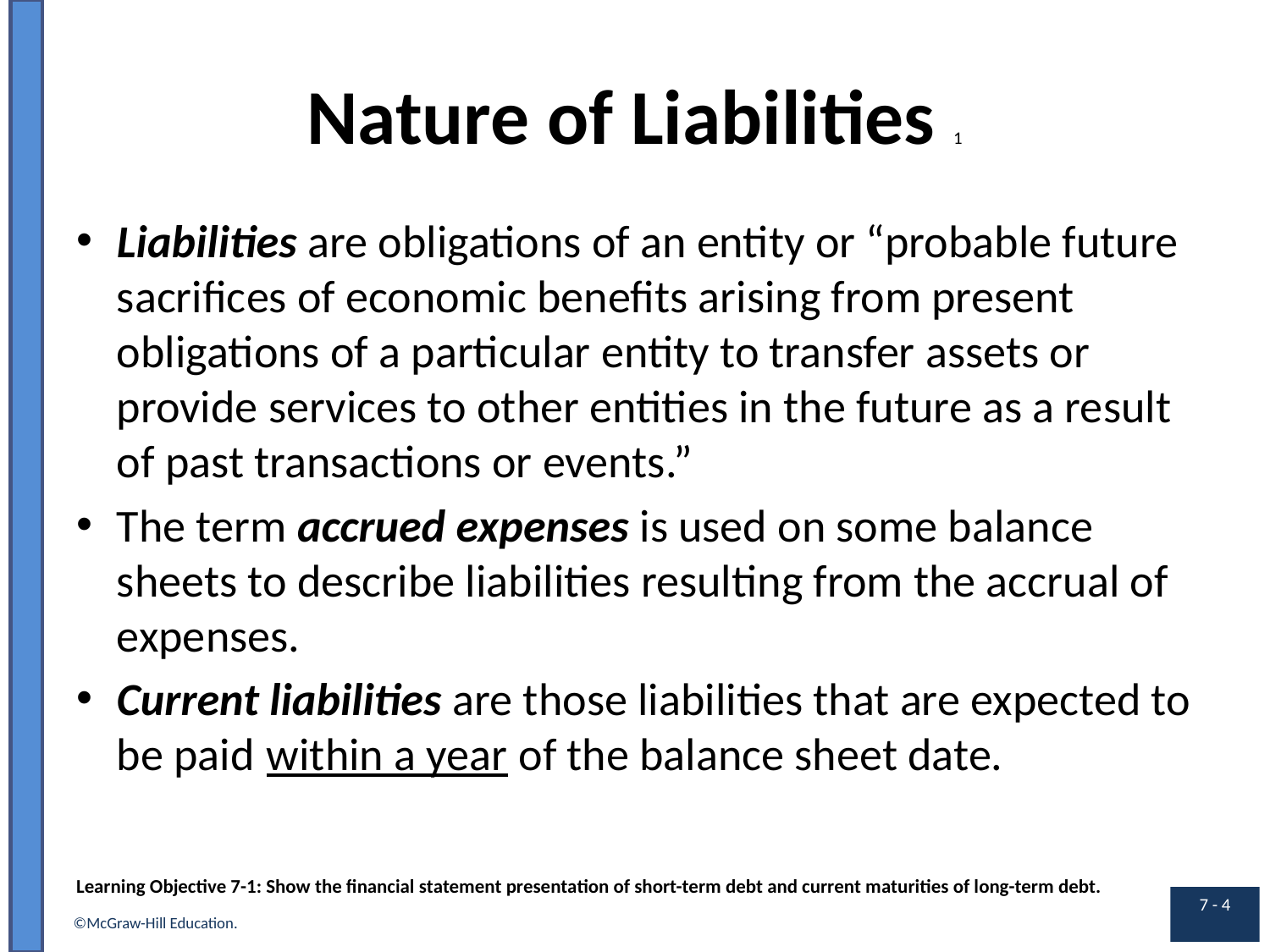

# Nature of Liabilities 1
Liabilities are obligations of an entity or “probable future sacrifices of economic benefits arising from present obligations of a particular entity to transfer assets or provide services to other entities in the future as a result of past transactions or events.”
The term accrued expenses is used on some balance sheets to describe liabilities resulting from the accrual of expenses.
Current liabilities are those liabilities that are expected to be paid begin underline within a year end underline of the balance sheet date.
Learning Objective 7-1: Show the financial statement presentation of short-term debt and current maturities of long-term debt.